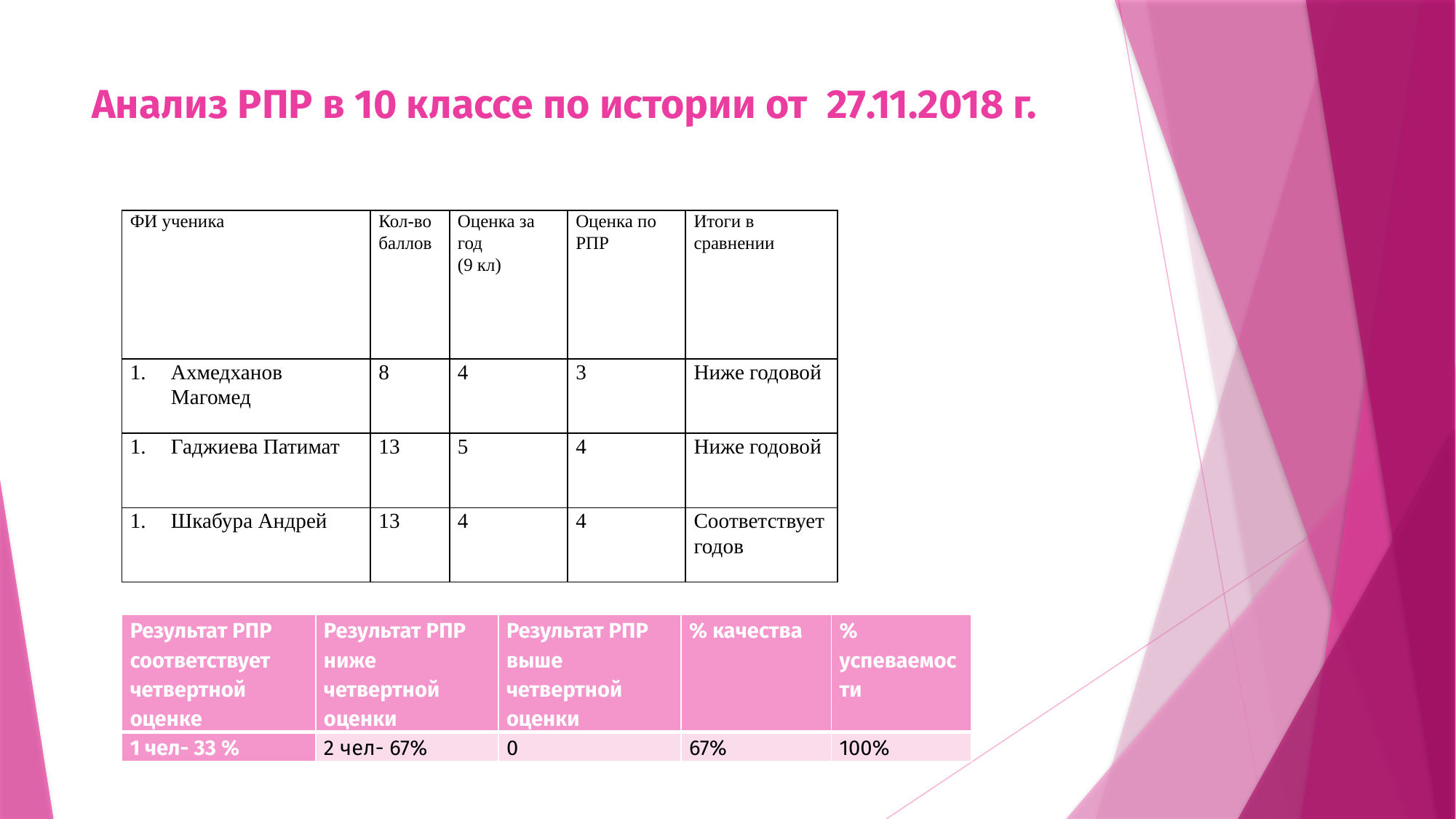

# Анализ РПР в 10 классе по истории от  27.11.2018 г.
| ФИ ученика | Кол-во баллов | Оценка за год (9 кл) | Оценка по РПР | Итоги в сравнении |
| --- | --- | --- | --- | --- |
| Ахмедханов Магомед | 8 | 4 | 3 | Ниже годовой |
| Гаджиева Патимат | 13 | 5 | 4 | Ниже годовой |
| Шкабура Андрей | 13 | 4 | 4 | Соответствует годов |
| Результат РПР соответствует четвертной оценке | Результат РПР ниже четвертной оценки | Результат РПР выше четвертной оценки | % качества | % успеваемости |
| --- | --- | --- | --- | --- |
| 1 чел- 33 % | 2 чел- 67% | 0 | 67% | 100% |